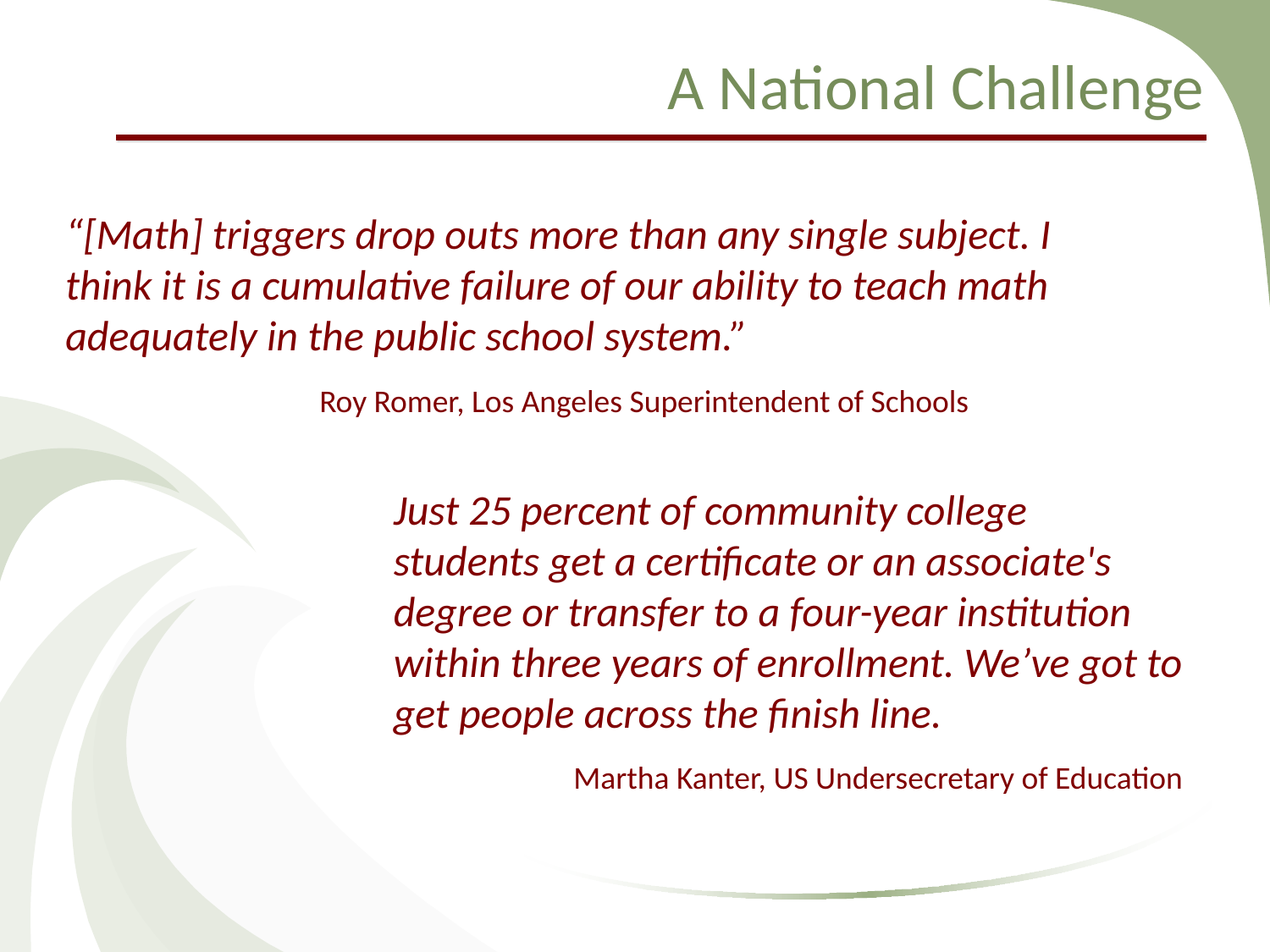

# A National Challenge
“[Math] triggers drop outs more than any single subject. I think it is a cumulative failure of our ability to teach math adequately in the public school system.”

		Roy Romer, Los Angeles Superintendent of Schools
Just 25 percent of community college students get a certificate or an associate's degree or transfer to a four-year institution within three years of enrollment. We’ve got to get people across the finish line.

Martha Kanter, US Undersecretary of Education